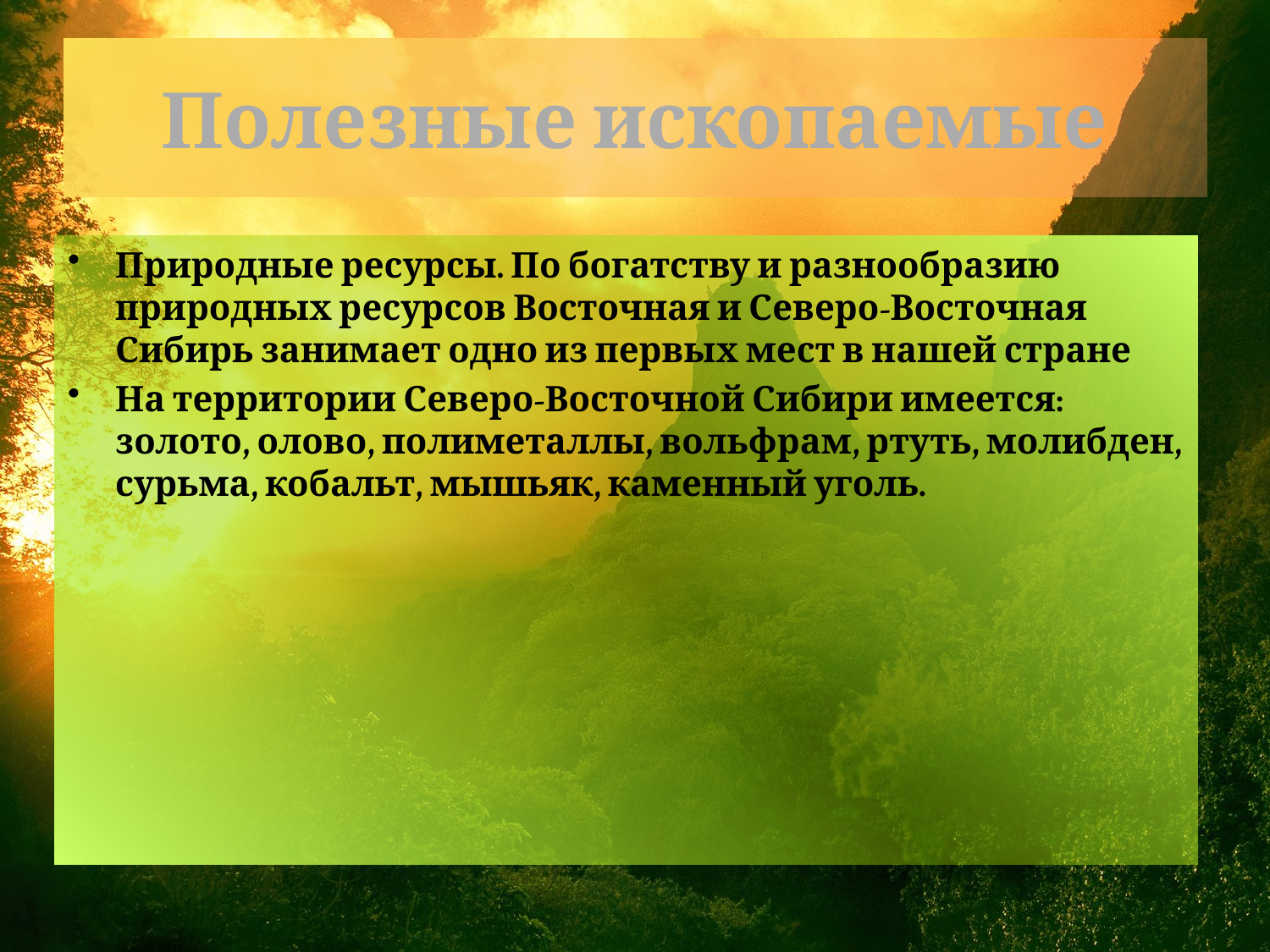

# Полезные ископаемые
Природные ресурсы. По богатству и разнообразию природных ресурсов Восточная и Северо-Восточная Сибирь занимает одно из первых мест в нашей стране
На территории Северо-Восточной Сибири имеется: золото, олово, полиметаллы, вольфрам, ртуть, молибден, сурьма, кобальт, мышьяк, каменный уголь.